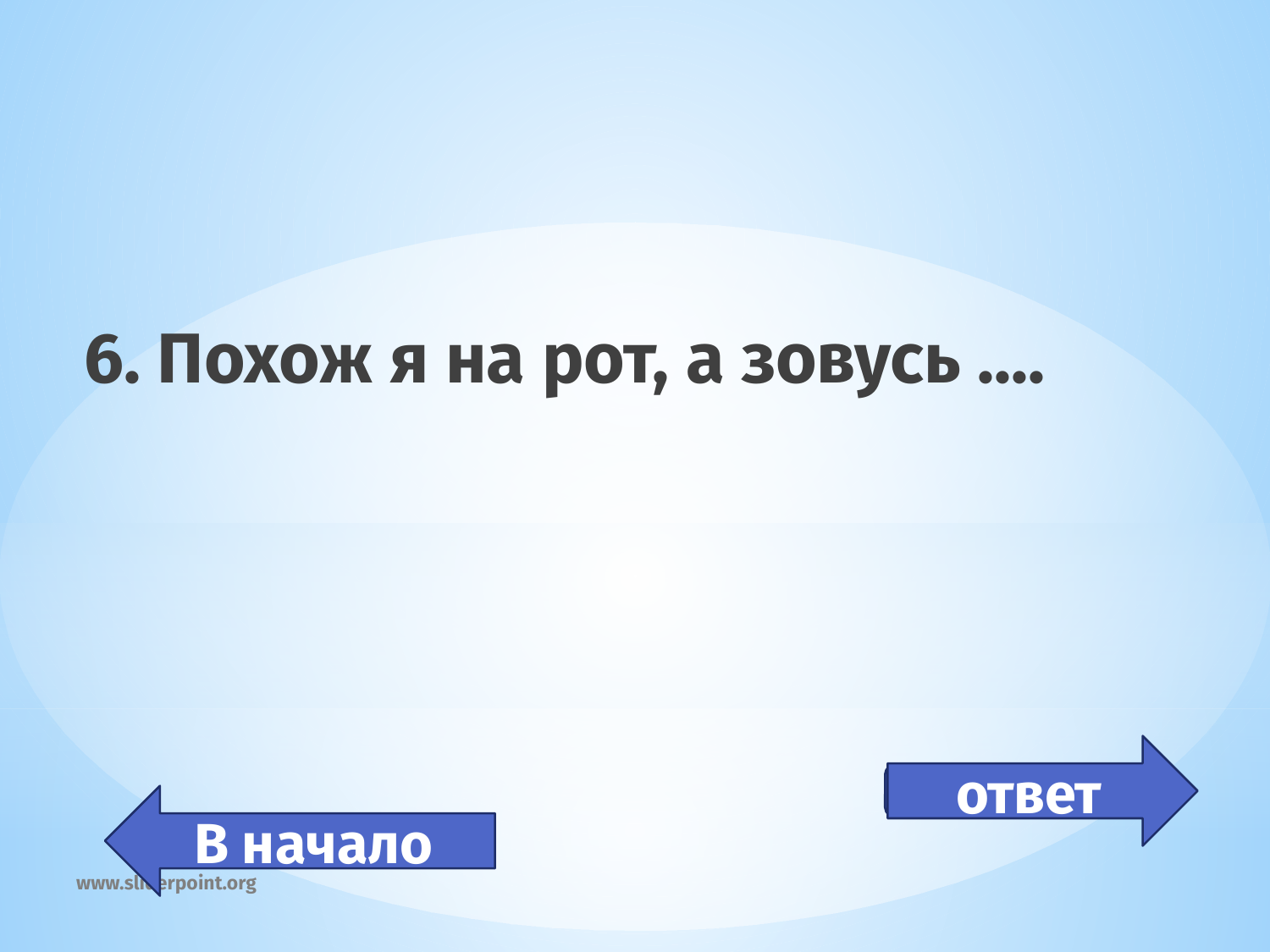

6. Похож я на рот, а зовусь ....
ответ

дисковод
В начало
www.sliderpoint.org